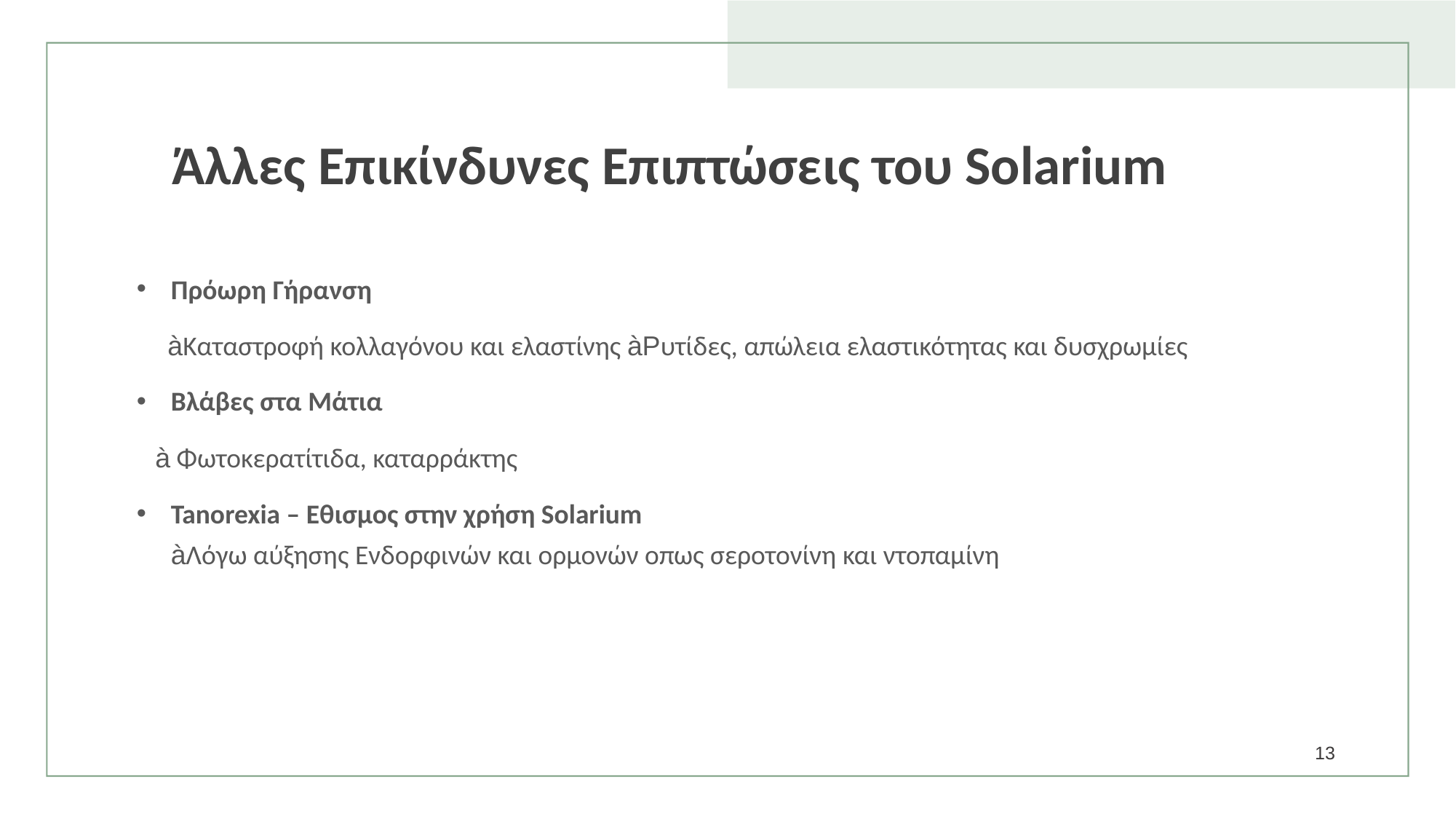

# Άλλες Επικίνδυνες Επιπτώσεις του Solarium
Πρόωρη Γήρανση
     àΚαταστροφή κολλαγόνου και ελαστίνης àΡυτίδες, απώλεια ελαστικότητας και δυσχρωμίες
Βλάβες στα Μάτια
   à Φωτοκερατίτιδα, καταρράκτης
Tanorexia – Εθισμος στην χρήση Solarium
àΛόγω αύξησης Ενδορφινών και ορμονών οπως σεροτονίνη και ντοπαμίνη

13